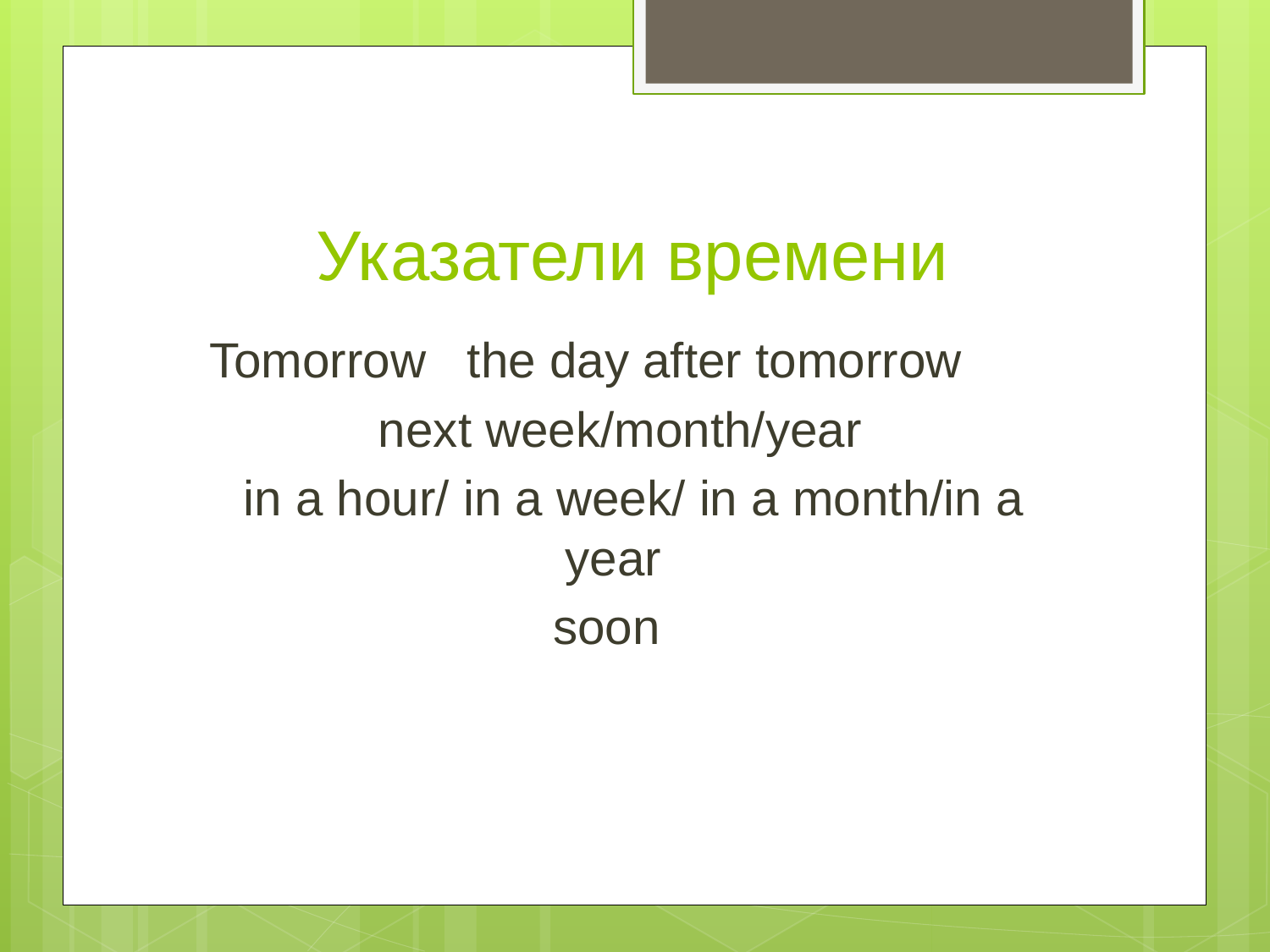

# Указатели времени
Tomorrow   the day after tomorrow
 next week/month/year
  in a hour/ in a week/ in a month/in a year
soon